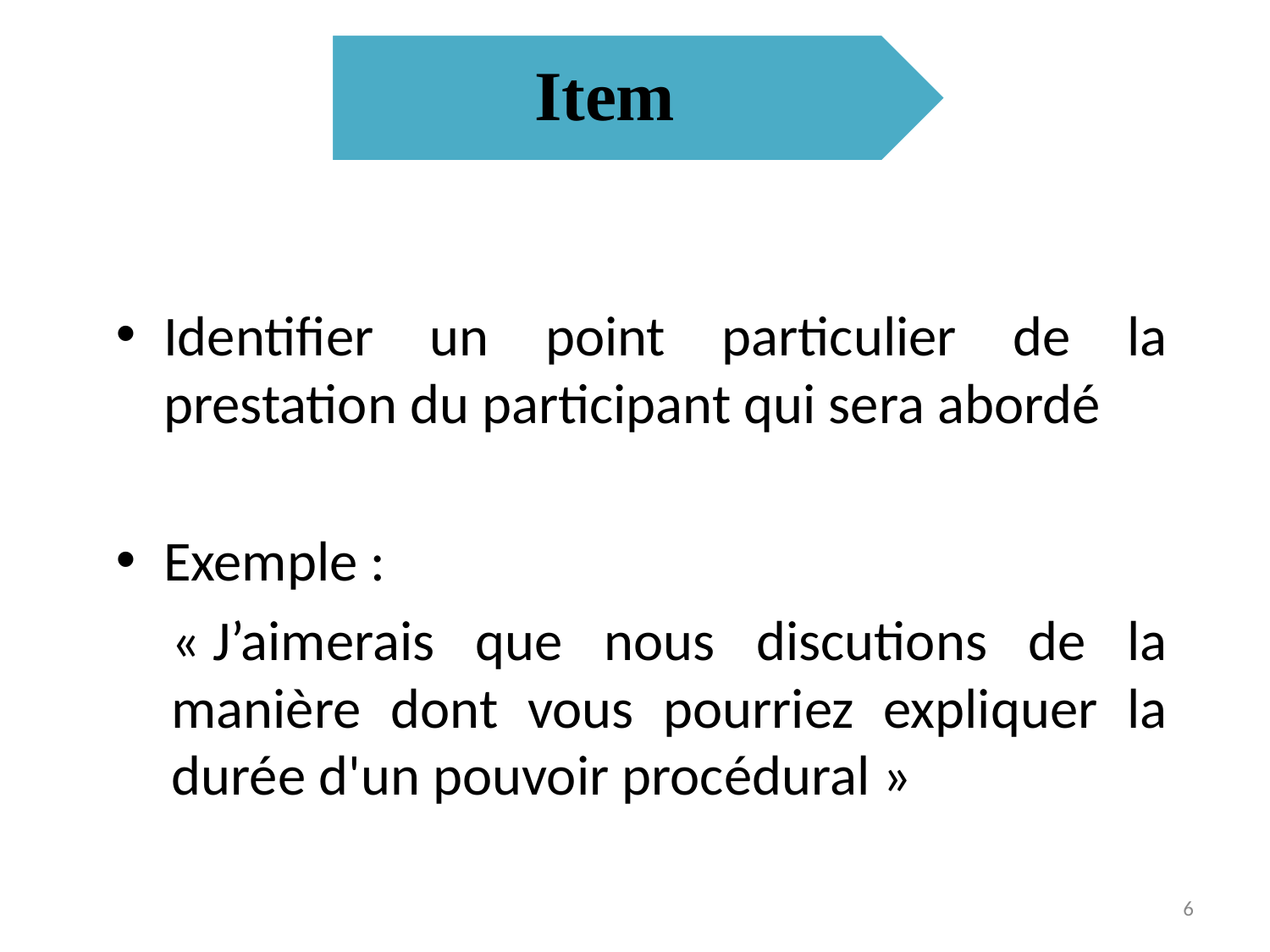

Item

Identifier un point particulier de la prestation du participant qui sera abordé

Exemple :
« J’aimerais que nous discutions de la manière dont vous pourriez expliquer la durée d'un pouvoir procédural »
6